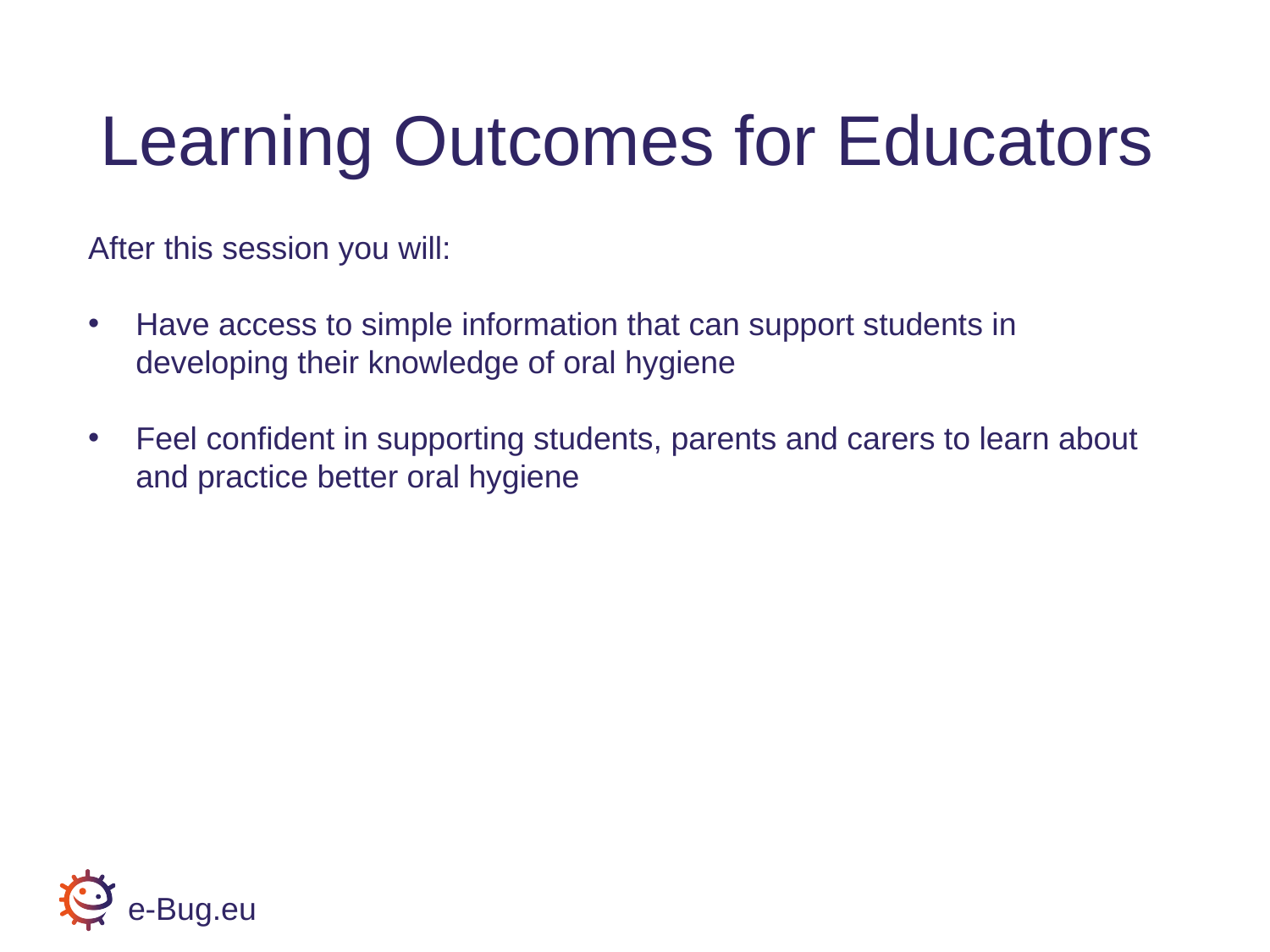

# Learning Outcomes for Educators
After this session you will:

Have access to simple information that can support students in developing their knowledge of oral hygiene

Feel confident in supporting students, parents and carers to learn about and practice better oral hygiene

e-Bug.eu